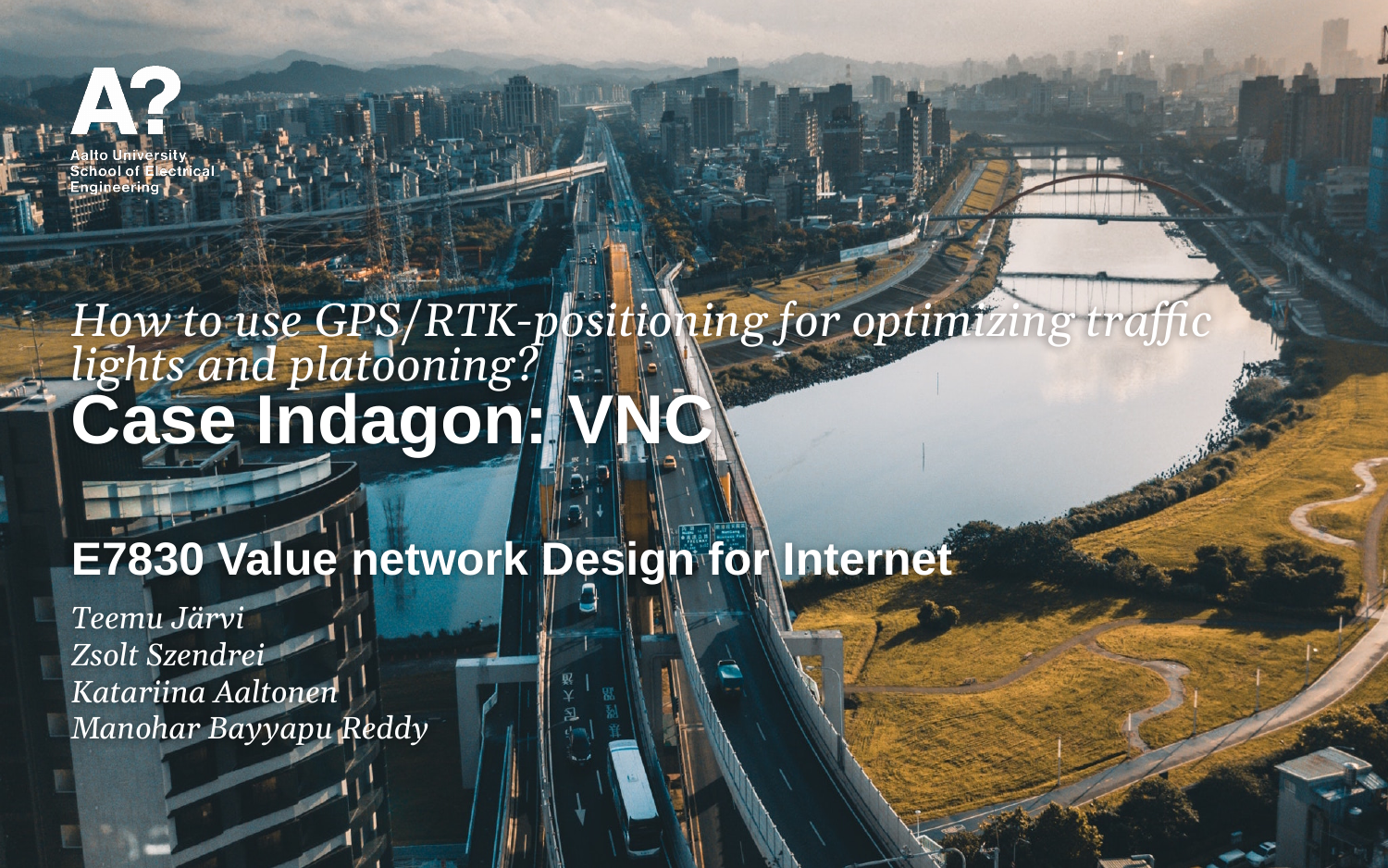

# How to use GPS/RTK-positioning for optimizing traffic lights and platooning? Case Indagon: VNC
E7830 Value network Design for Internet
Teemu Järvi
Zsolt Szendrei
Katariina Aaltonen
Manohar Bayyapu Reddy